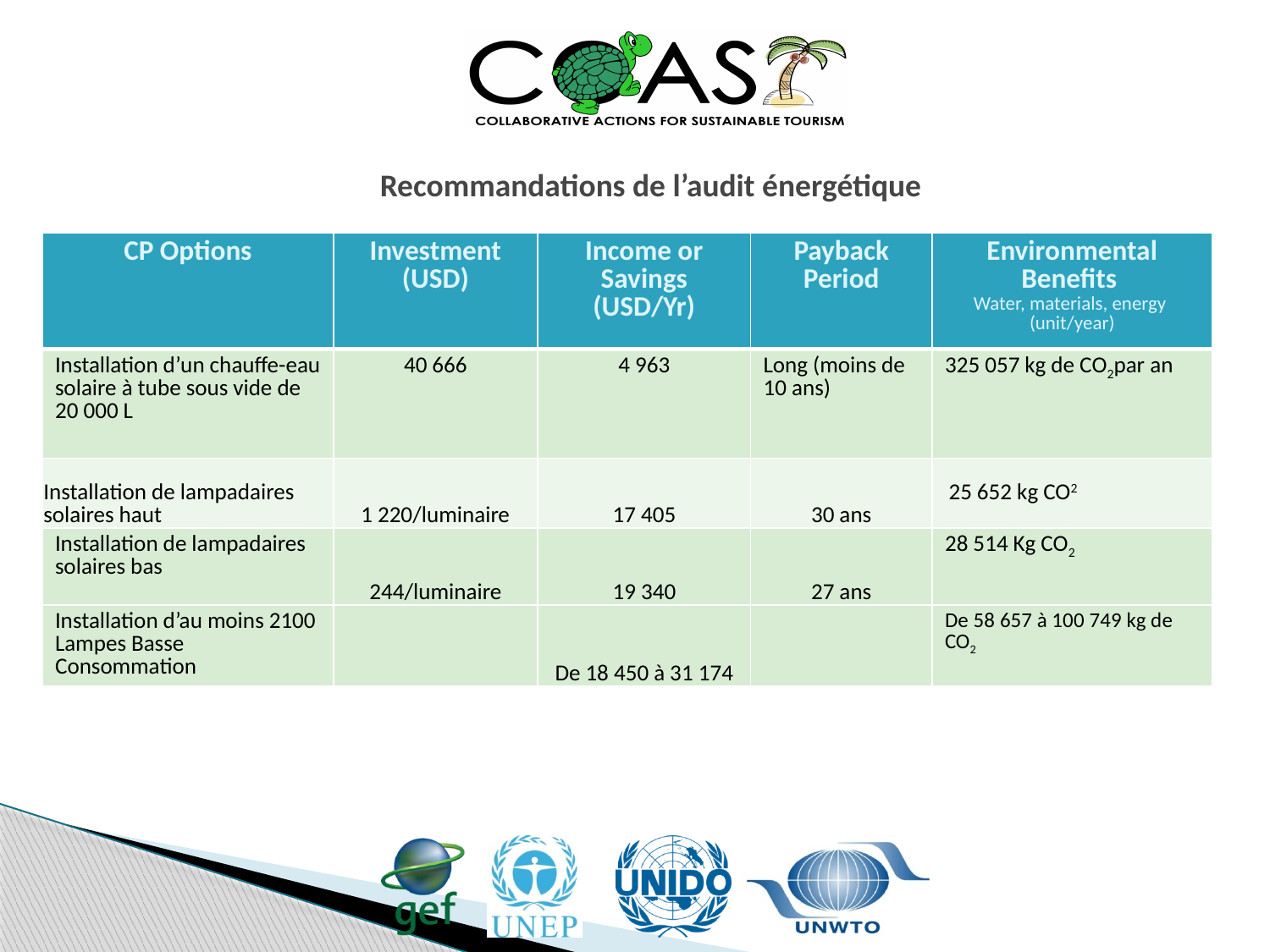

Recommandations de l’audit énergétique
| CP Options | Investment (USD) | Income or Savings (USD/Yr) | Payback Period | Environmental Benefits Water, materials, energy (unit/year) |
| --- | --- | --- | --- | --- |
| Installation d’un chauffe-eau solaire à tube sous vide de 20 000 L | 40 666 | 4 963 | Long (moins de 10 ans) | 325 057 kg de CO2par an |
| Installation de lampadaires solaires haut | 1 220/luminaire | 17 405 | 30 ans | 25 652 kg CO2 |
| Installation de lampadaires solaires bas | 244/luminaire | 19 340 | 27 ans | 28 514 Kg CO2 |
| Installation d’au moins 2100 Lampes Basse Consommation |  | De 18 450 à 31 174 |  | De 58 657 à 100 749 kg de CO2 |